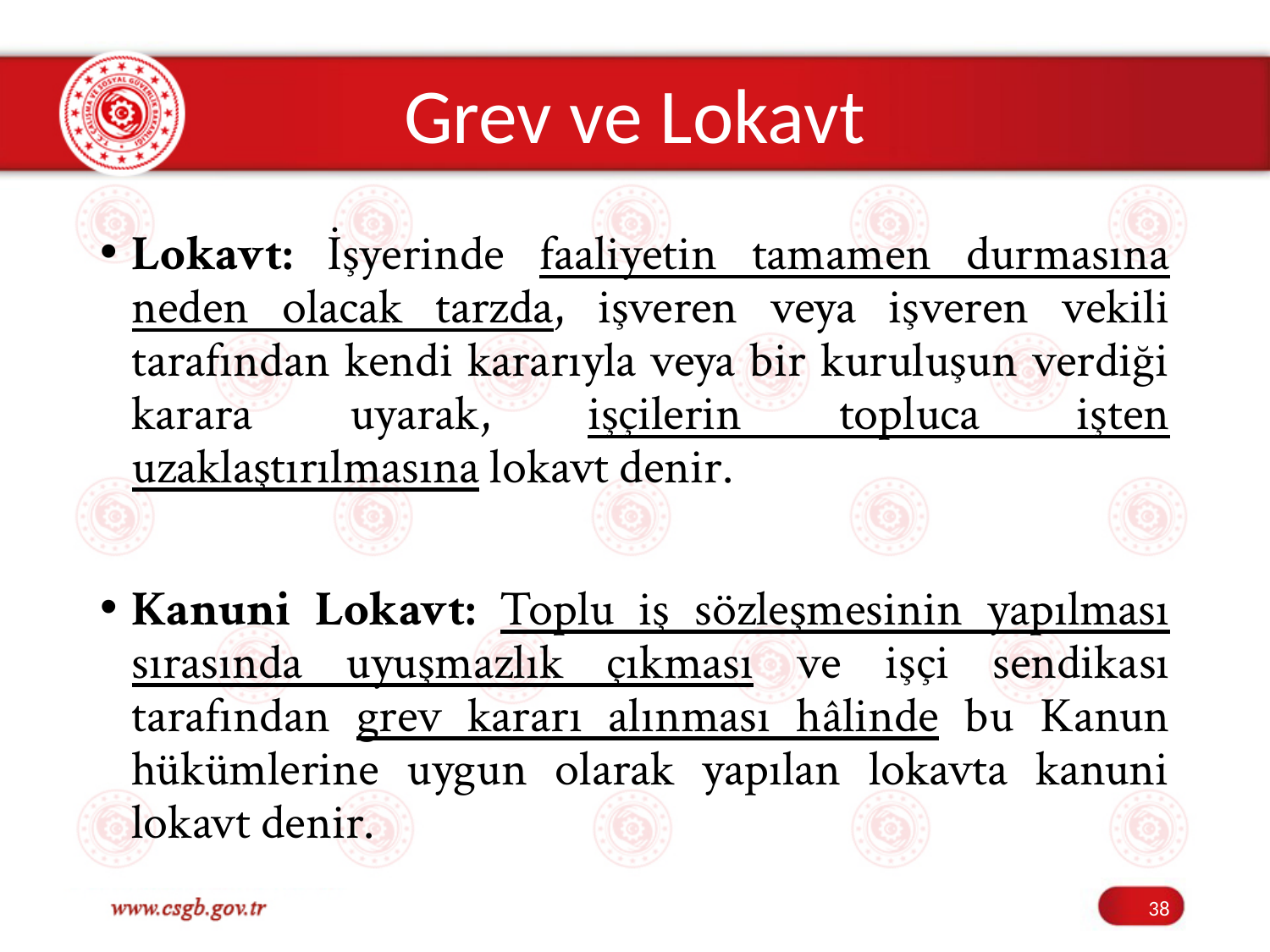

# Grev ve Lokavt
Lokavt: İşyerinde faaliyetin tamamen durmasına neden olacak tarzda, işveren veya işveren vekili tarafından kendi kararıyla veya bir kuruluşun verdiği karara uyarak, işçilerin topluca işten uzaklaştırılmasına lokavt denir.

Kanuni Lokavt: Toplu iş sözleşmesinin yapılması sırasında uyuşmazlık çıkması ve işçi sendikası tarafından grev kararı alınması hâlinde bu Kanun hükümlerine uygun olarak yapılan lokavta kanuni lokavt denir.
38